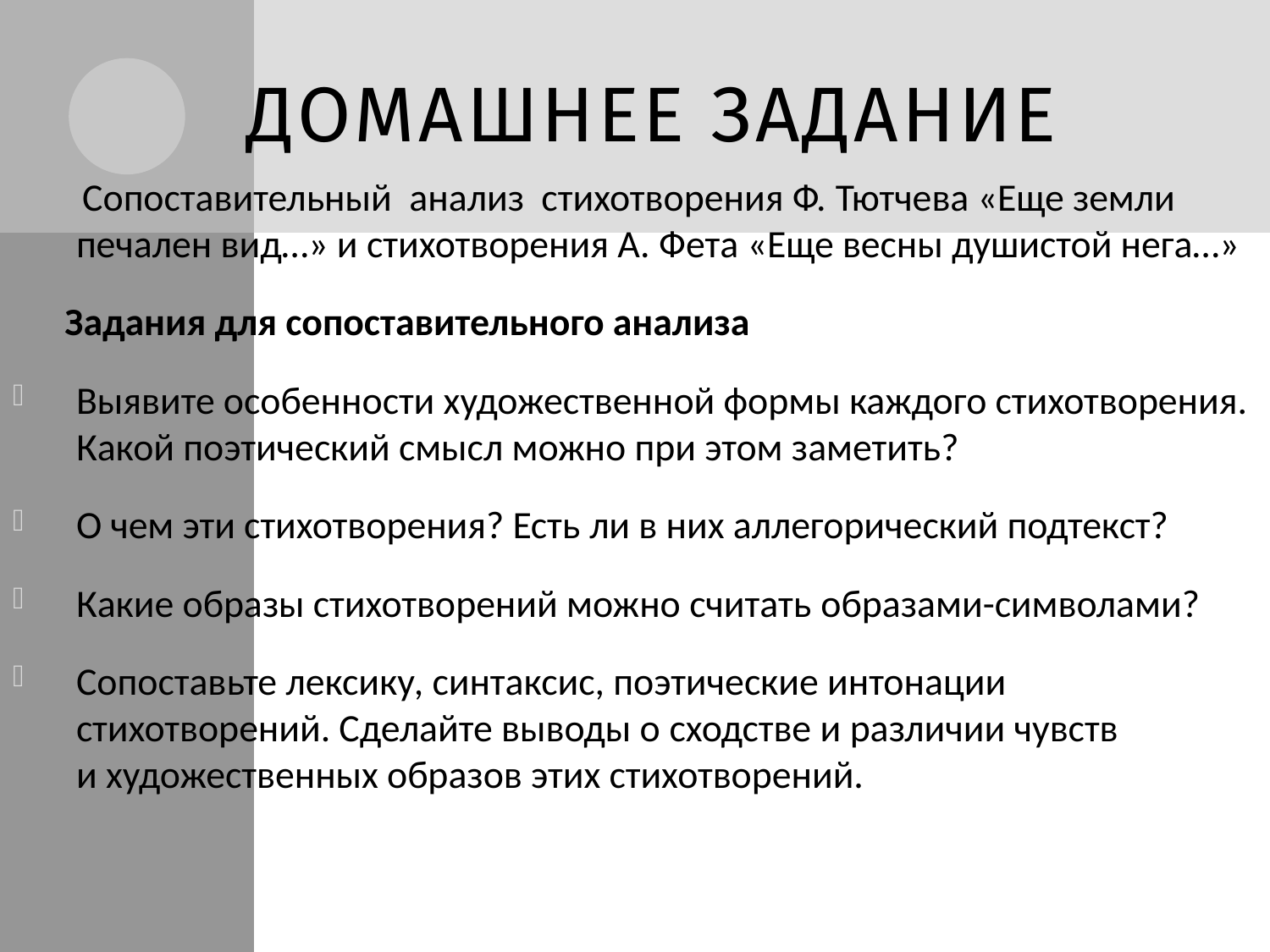

# Домашнее задание
        Сопоставительный  анализ  стихотворения Ф. Тютчева «Еще земли печален вид…» и стихотворения А. Фета «Еще весны душистой нега…»
      Задания для сопоставительного анализа
Выявите особенности художественной формы каждого стихотворения. Какой поэтический смысл можно при этом заметить?
О чем эти стихотворения? Есть ли в них аллегорический подтекст?
Какие образы стихотворений можно считать образами-символами?
Сопоставьте лексику, синтаксис, поэтические интонации стихотворений. Сделайте выводы о сходстве и различии чувств и художественных образов этих стихотворений.